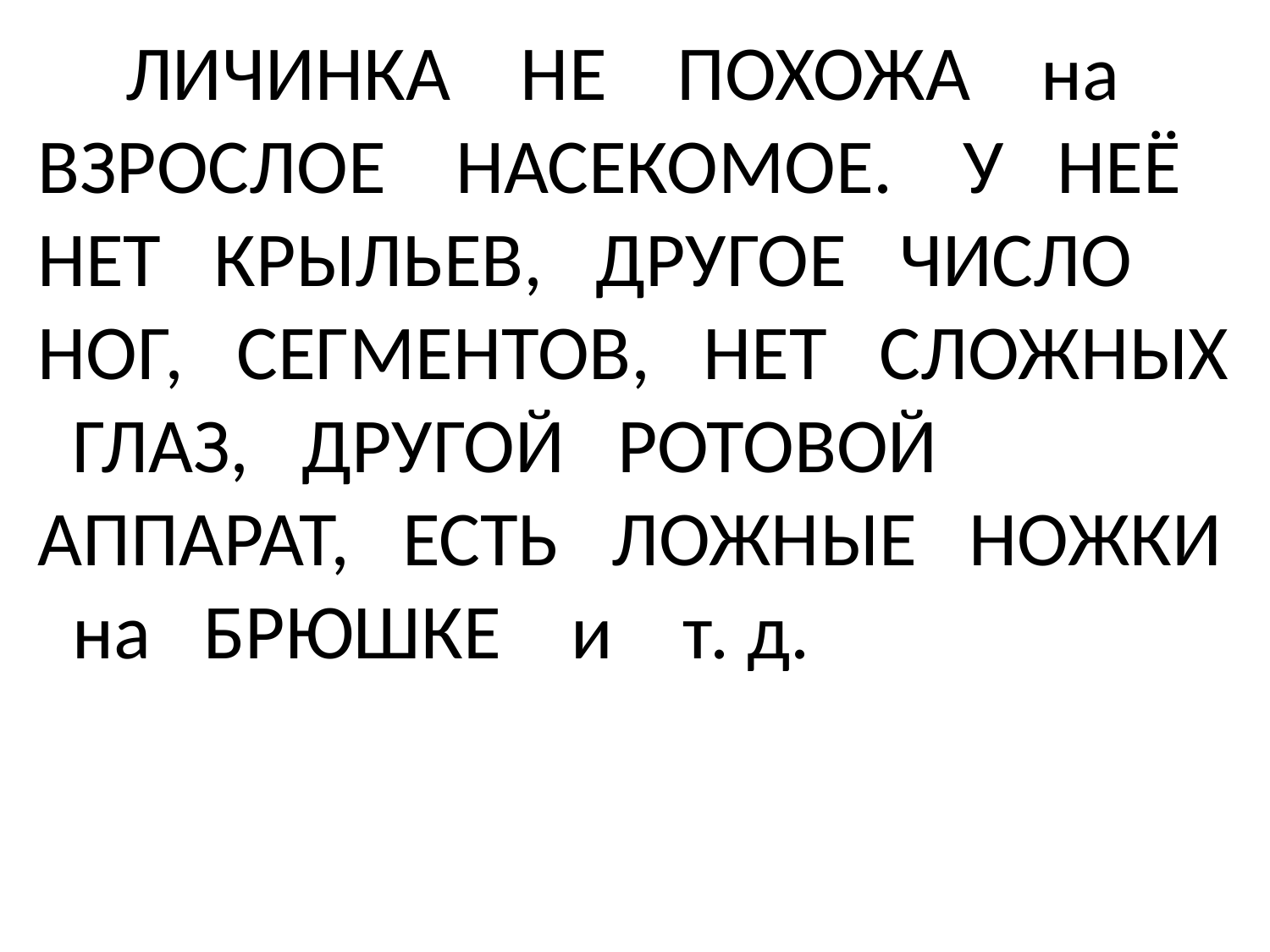

# ЛИЧИНКА    НЕ    ПОХОЖА    на ВЗРОСЛОЕ    НАСЕКОМОЕ.    У   НЕЁ НЕТ   КРЫЛЬЕВ,   ДРУГОЕ   ЧИСЛО НОГ,   СЕГМЕНТОВ,   НЕТ   СЛОЖНЫХ   ГЛАЗ,   ДРУГОЙ   РОТОВОЙ   АППАРАТ,   ЕСТЬ   ЛОЖНЫЕ   НОЖКИ   на   БРЮШКЕ    и    т. д.